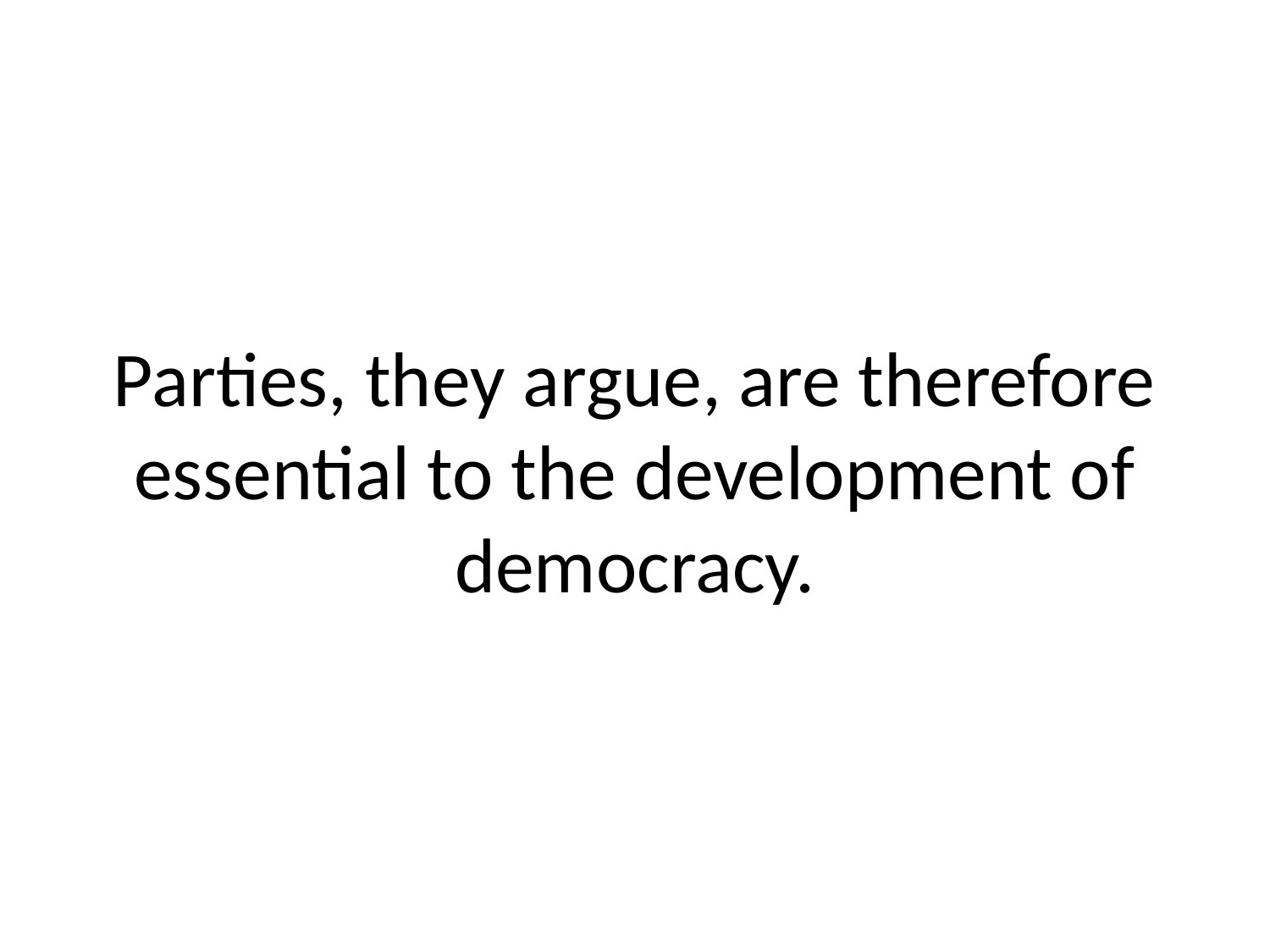

# Parties, they argue, are therefore essential to the development of democracy.